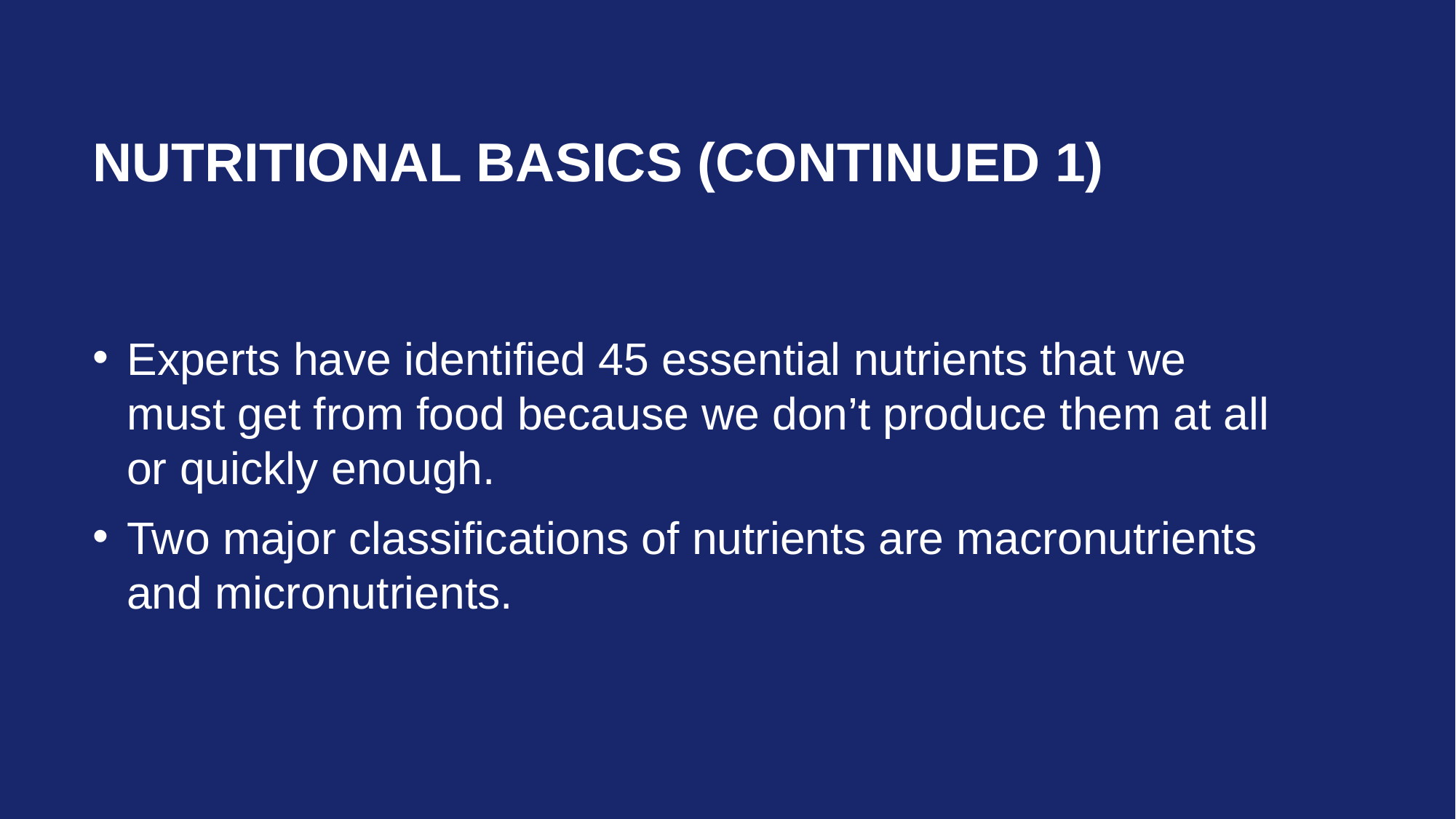

# Nutritional Basics (continued 1)
Experts have identified 45 essential nutrients that we must get from food because we don’t produce them at all or quickly enough.
Two major classifications of nutrients are macronutrients and micronutrients.